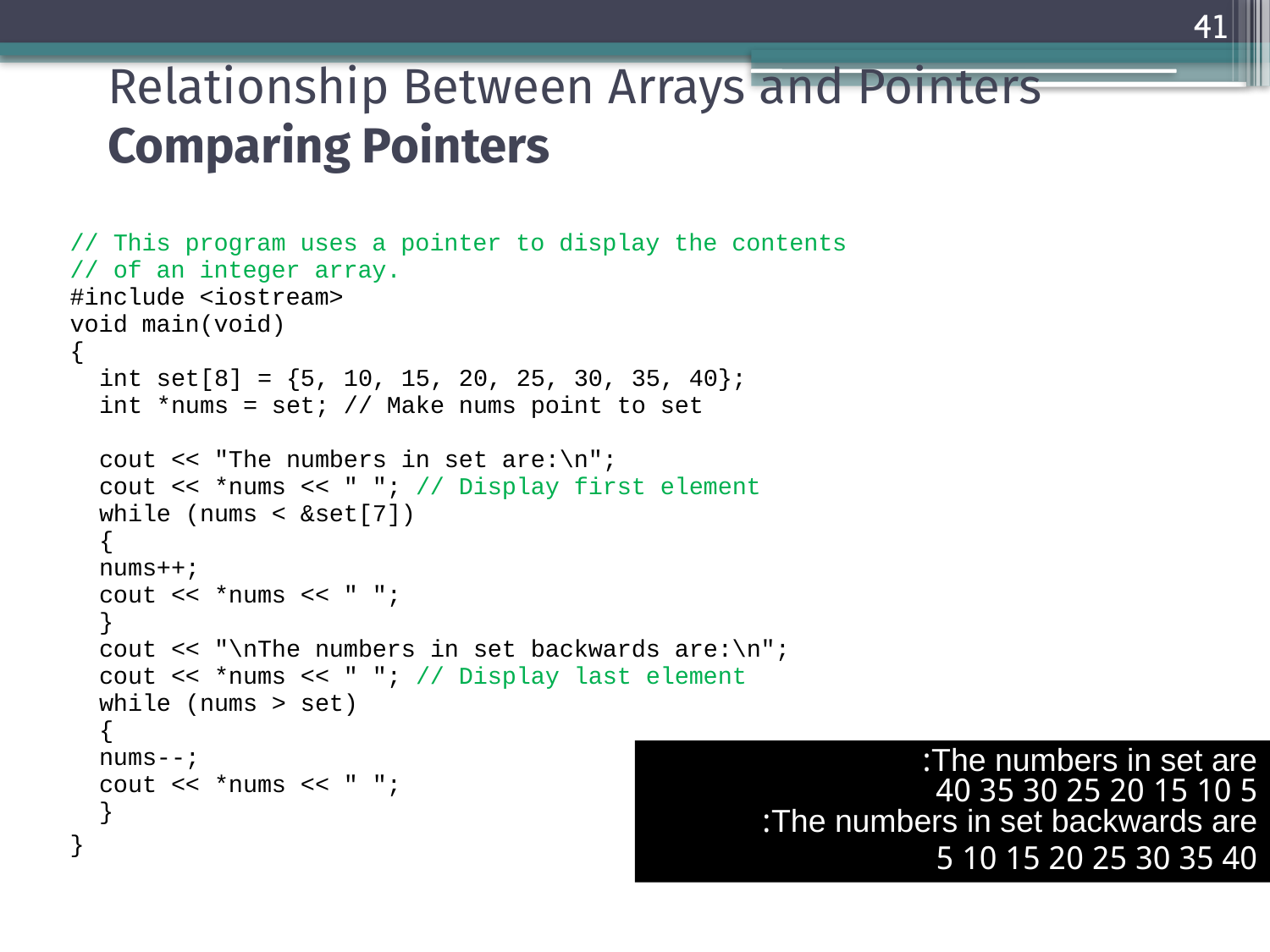

41
# Relationship Between Arrays and Pointers Comparing Pointers
// This program uses a pointer to display the contents
// of an integer array.
#include <iostream>
void main(void)
{
	int set[8] = {5, 10, 15, 20, 25, 30, 35, 40};
	int *nums = set; // Make nums point to set

	cout << "The numbers in set are:\n";
	cout << *nums << " "; // Display first element
	while (nums < &set[7])
	{
		nums++;
		cout << *nums << " ";
	}
	cout << "\nThe numbers in set backwards are:\n";
	cout << *nums << " "; // Display last element
	while (nums > set)
	{
		nums--;
		cout << *nums << " ";
	}
}

The numbers in set are:
5 10 15 20 25 30 35 40
The numbers in set backwards are:
40 35 30 25 20 15 10 5